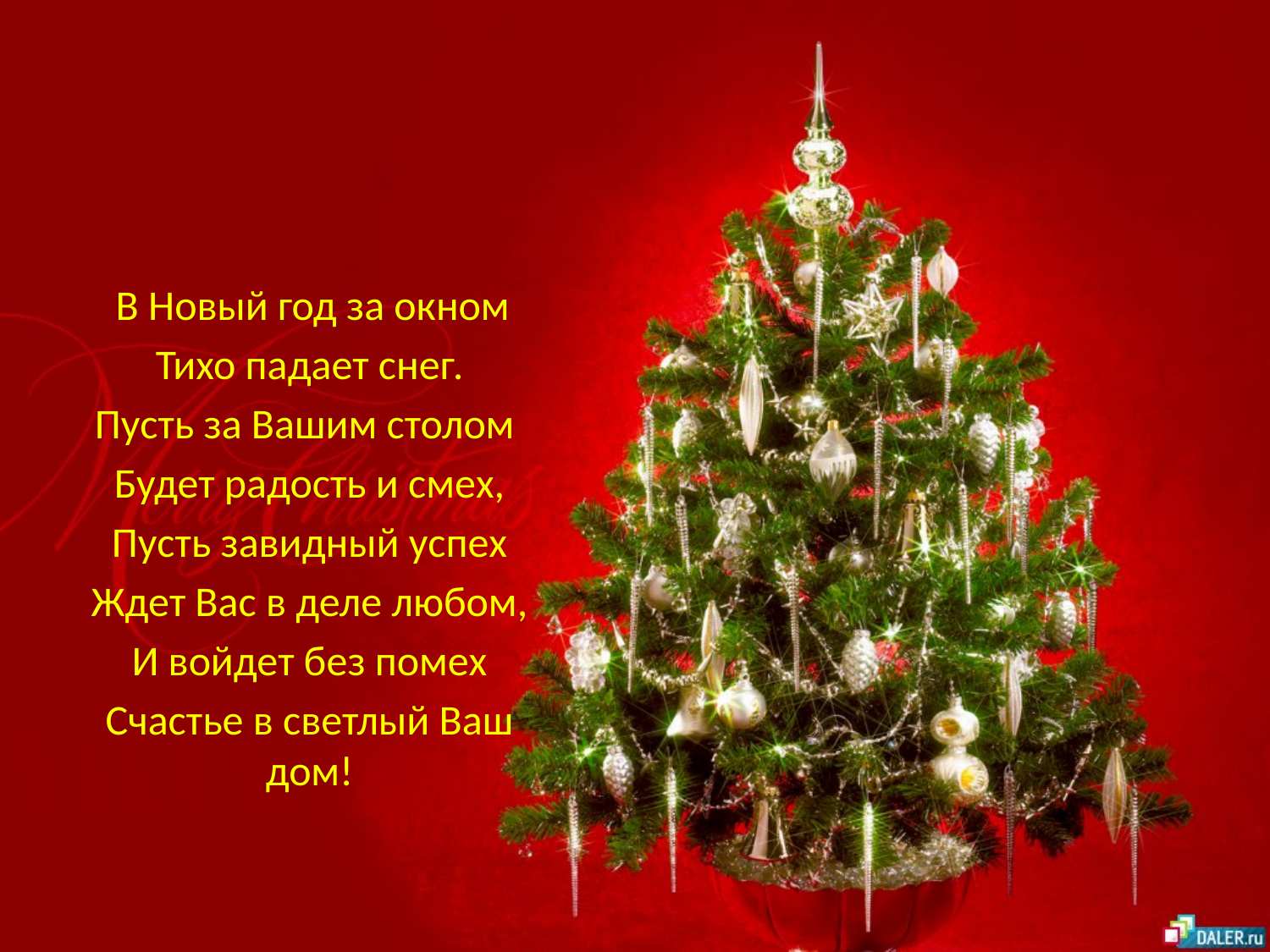

В Новый год за окном
Тихо падает снег.
Пусть за Вашим столом
Будет радость и смех,
Пусть завидный успех
Ждет Вас в деле любом,
И войдет без помех
Счастье в светлый Ваш дом!